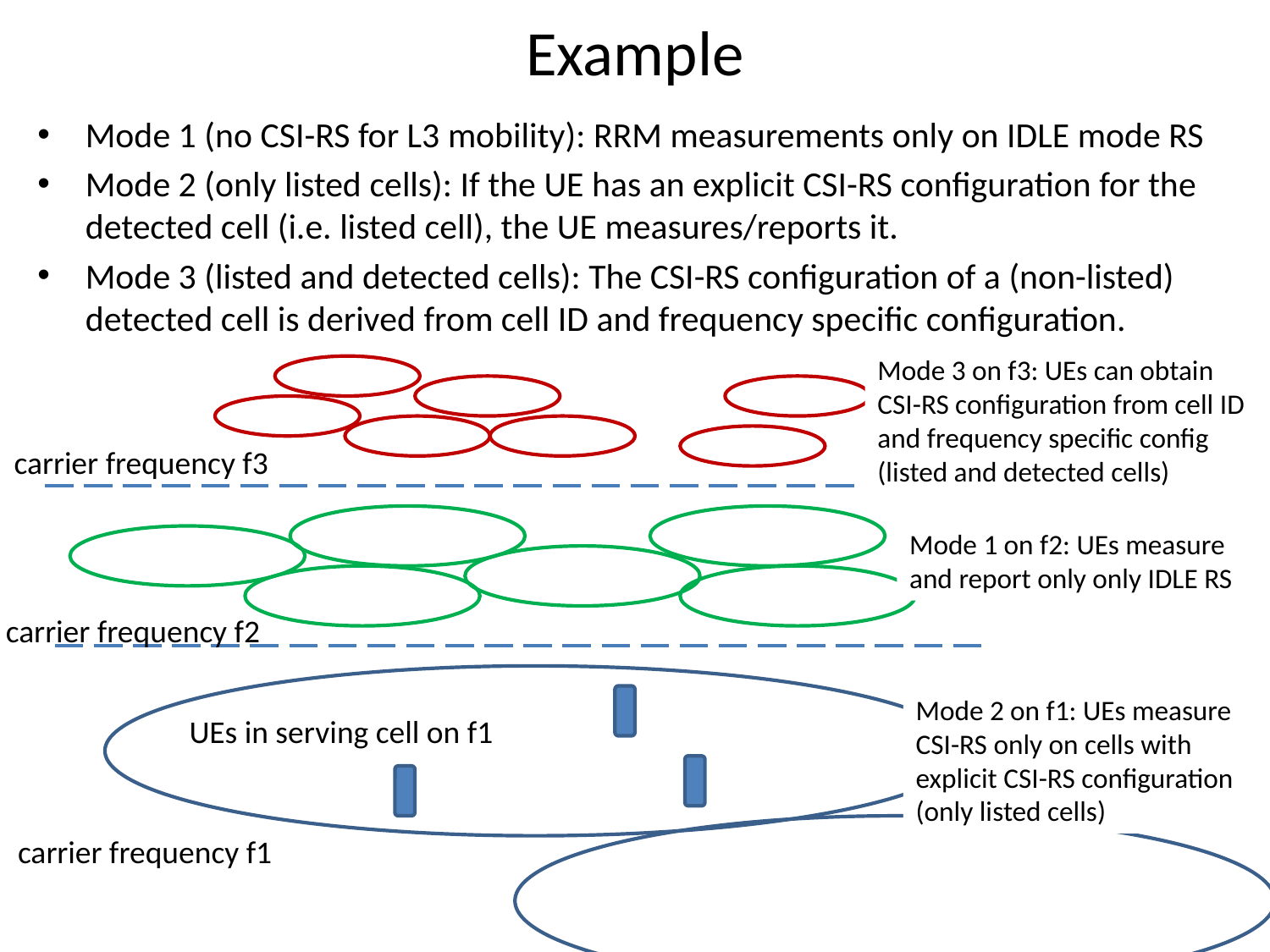

# Example
Mode 1 (no CSI-RS for L3 mobility): RRM measurements only on IDLE mode RS
Mode 2 (only listed cells): If the UE has an explicit CSI-RS configuration for the detected cell (i.e. listed cell), the UE measures/reports it.
Mode 3 (listed and detected cells): The CSI-RS configuration of a (non-listed) detected cell is derived from cell ID and frequency specific configuration.

Mode 3 on f3: UEs can obtain
CSI-RS configuration from cell ID
and frequency specific config
(listed and detected cells)

carrier frequency f3

Mode 1 on f2: UEs measure
and report only only IDLE RS

carrier frequency f2

Mode 2 on f1: UEs measure
CSI-RS only on cells with
explicit CSI-RS configuration
(only listed cells)
UEs in serving cell on f1

carrier frequency f1